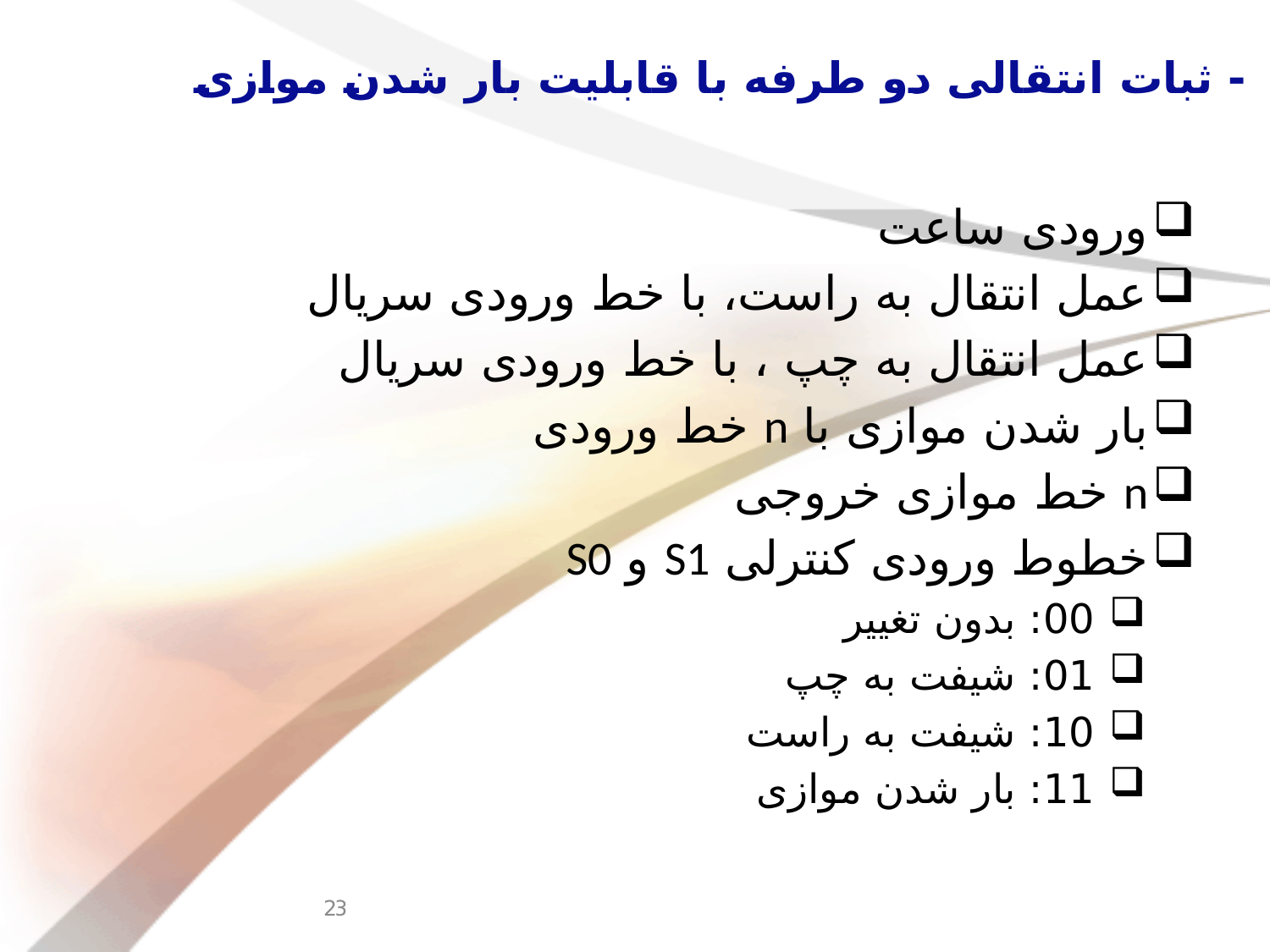

# - ثبات انتقالی دو طرفه با قابلیت بار شدن موازی
ورودی ساعت
عمل انتقال به راست، با خط ورودی سریال
عمل انتقال به چپ ، با خط ورودی سریال
بار شدن موازی با n خط ورودی
n خط موازی خروجی
خطوط ورودی کنترلی S1 و S0
00: بدون تغییر
01: شیفت به چپ
10: شیفت به راست
11: بار شدن موازی
23